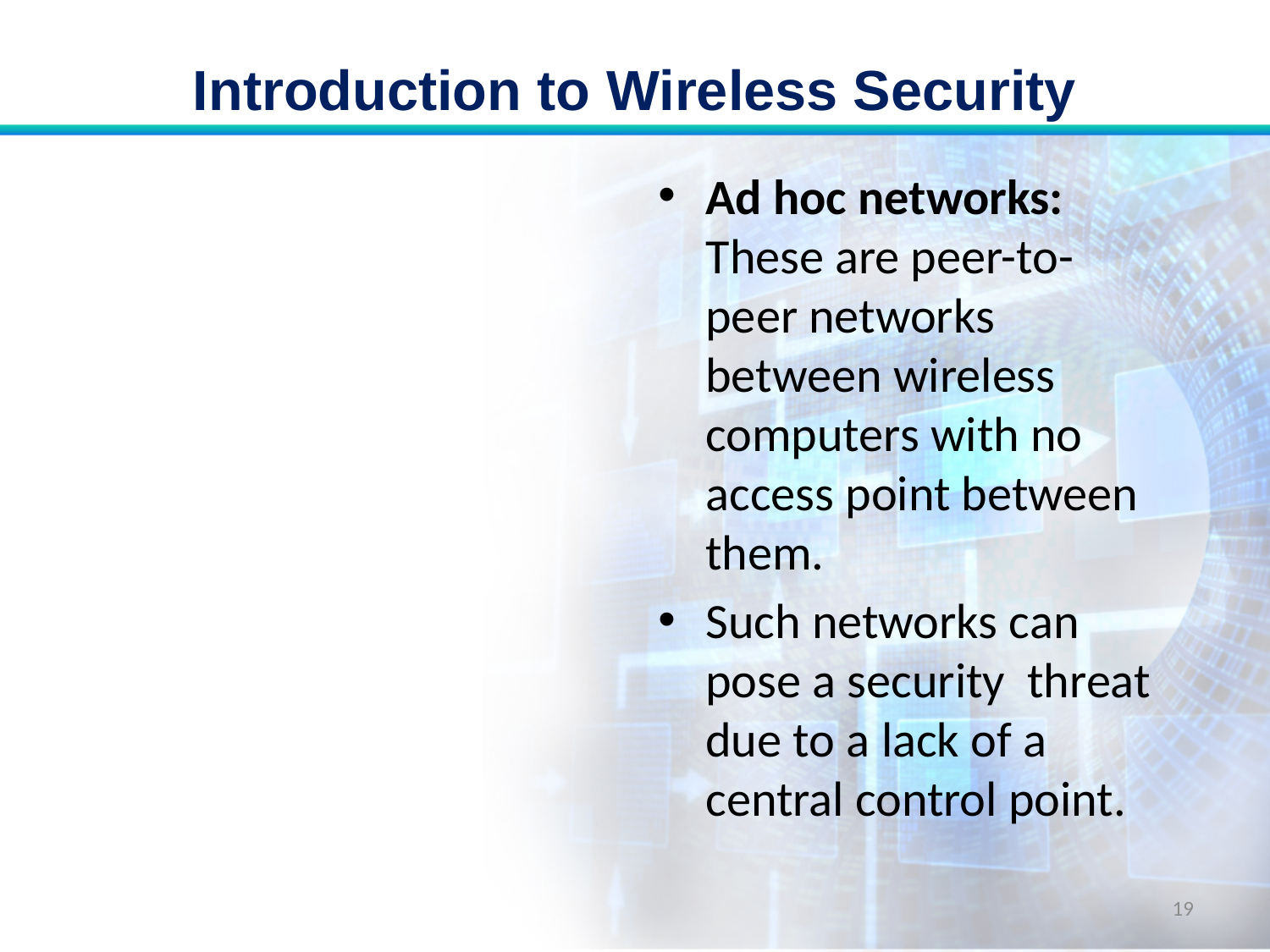

# Introduction to Wireless Security
Ad hoc networks: These are peer-to-peer networks between wireless computers with no access point between them.
Such networks can pose a security  threat due to a lack of a central control point.
19